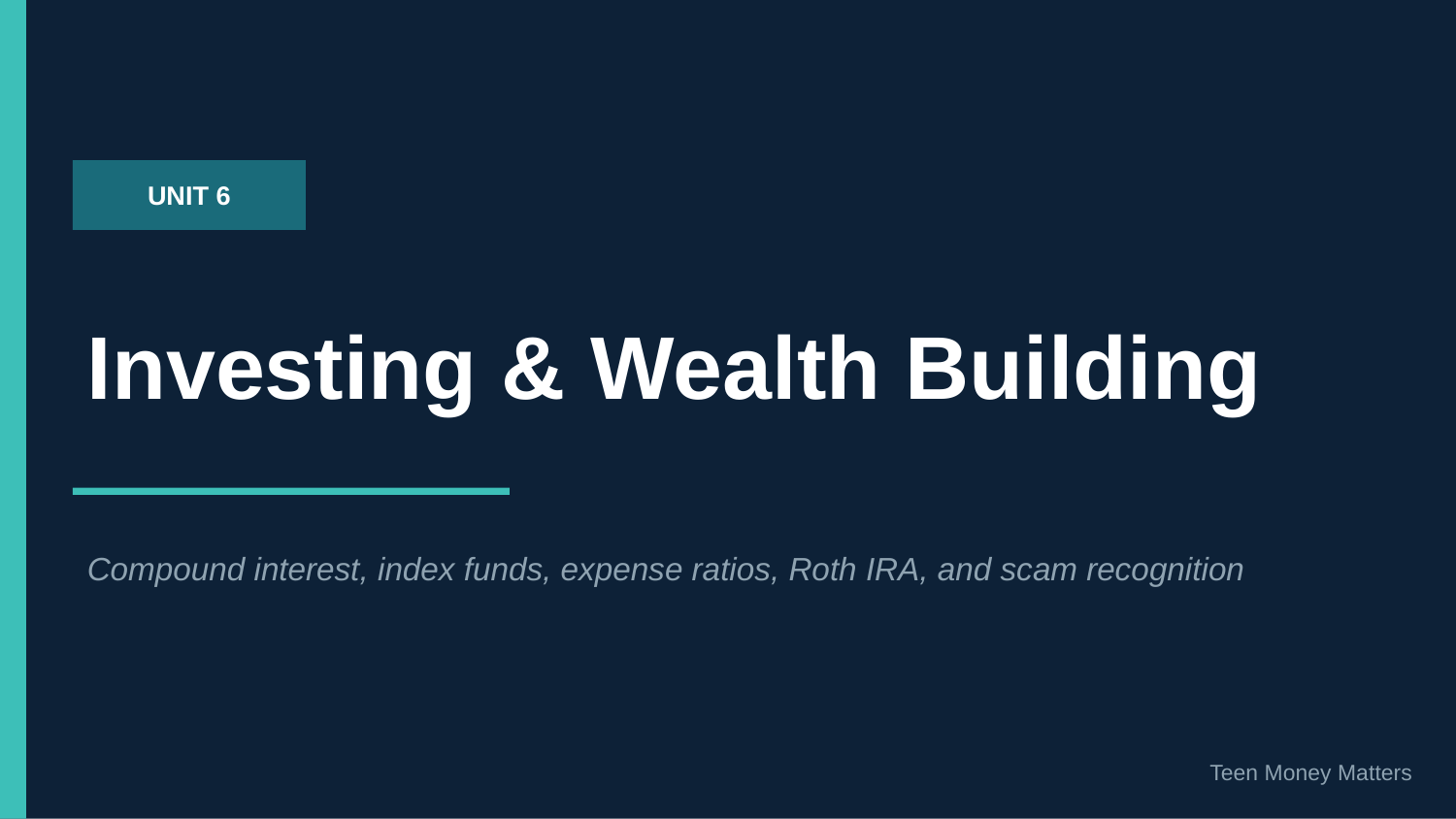

UNIT 6
Investing & Wealth Building

Compound interest, index funds, expense ratios, Roth IRA, and scam recognition
Teen Money Matters